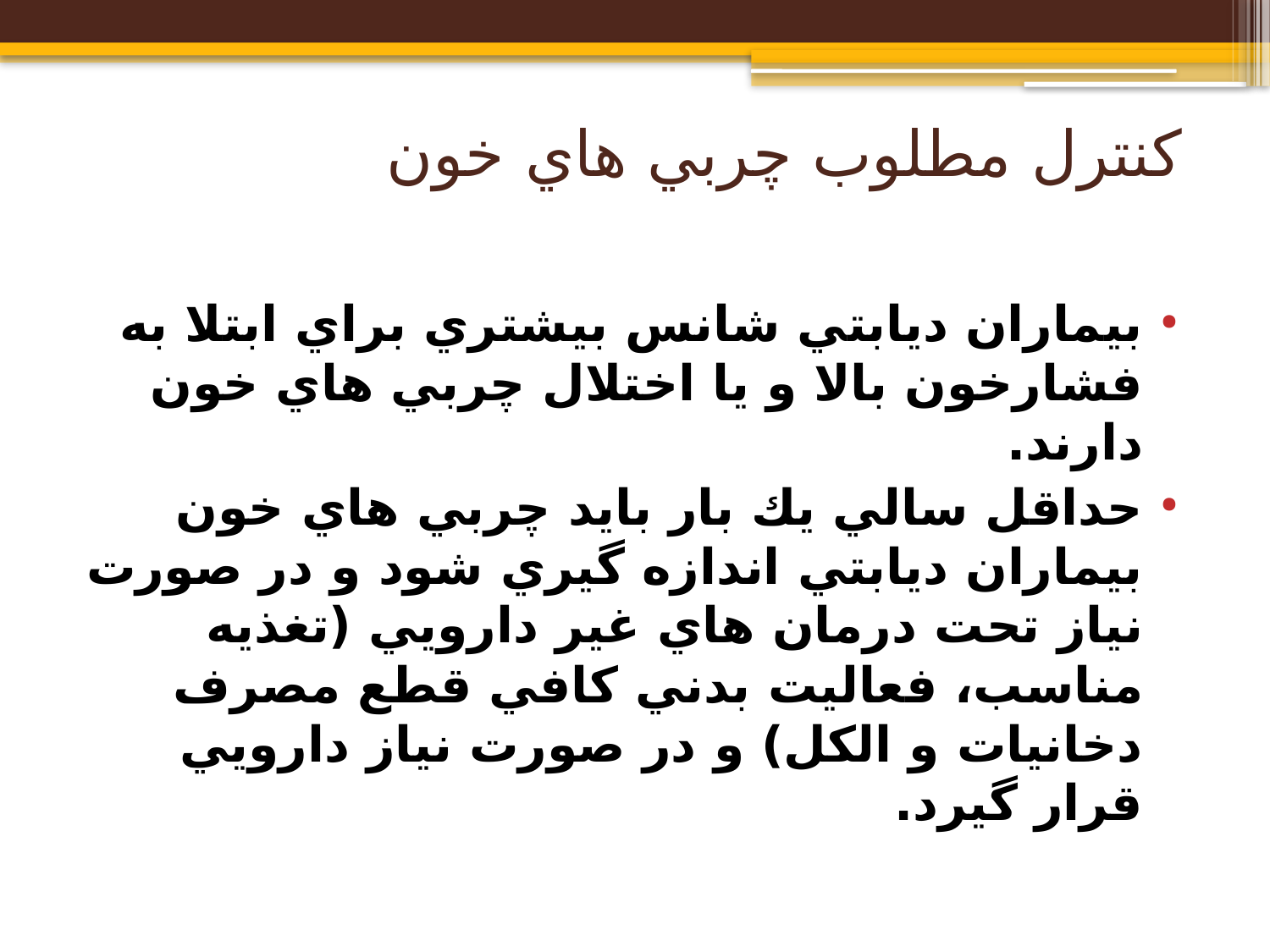

# كنترل مطلوب چربي هاي خون
بيماران ديابتي شانس بيشتري براي ابتلا به فشارخون بالا و يا اختلال چربي هاي خون دارند.
حداقل سالي يك بار بايد چربي هاي خون بيماران ديابتي اندازه گيري شود و در صورت نياز تحت درمان هاي غير دارويي (تغذيه مناسب، فعاليت بدني كافي قطع مصرف دخانيات و الكل) و در صورت نياز دارويي قرار گيرد.